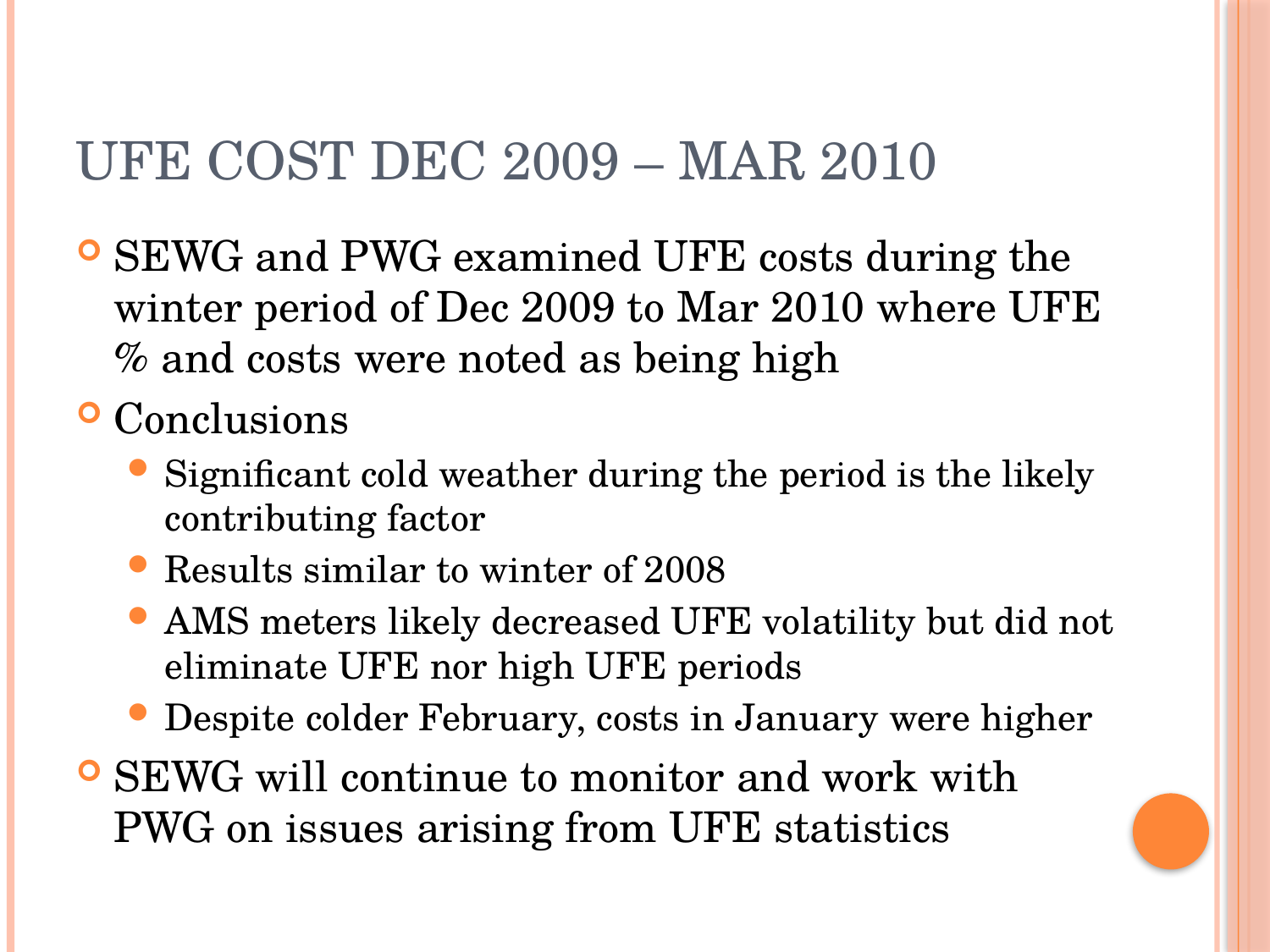

# UFE Cost Dec 2009 – Mar 2010
SEWG and PWG examined UFE costs during the winter period of Dec 2009 to Mar 2010 where UFE % and costs were noted as being high
Conclusions
Significant cold weather during the period is the likely contributing factor
Results similar to winter of 2008
AMS meters likely decreased UFE volatility but did not eliminate UFE nor high UFE periods
Despite colder February, costs in January were higher
SEWG will continue to monitor and work with PWG on issues arising from UFE statistics